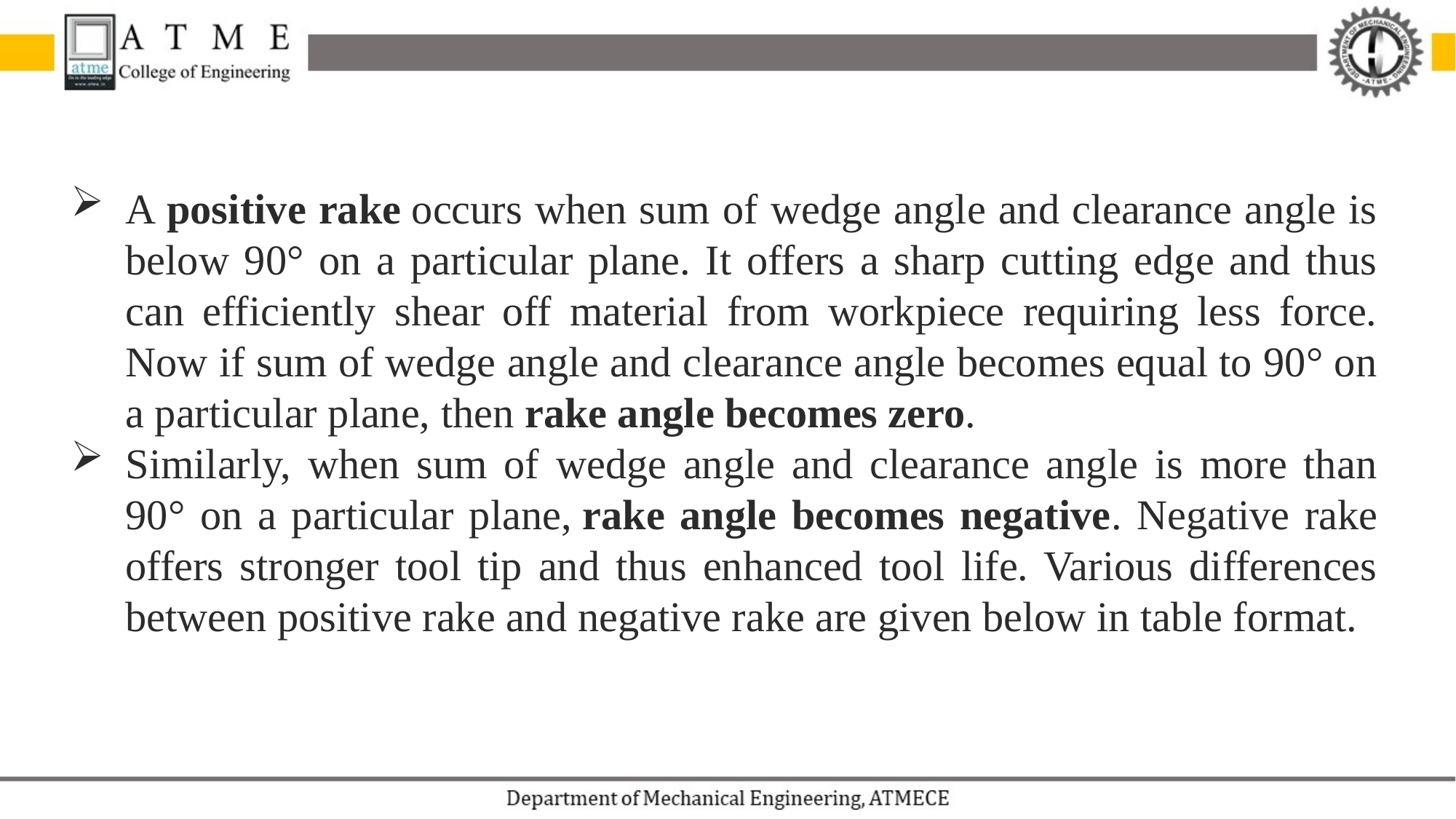

A positive rake occurs when sum of wedge angle and clearance angle is below 90° on a particular plane. It offers a sharp cutting edge and thus can efficiently shear off material from workpiece requiring less force. Now if sum of wedge angle and clearance angle becomes equal to 90° on a particular plane, then rake angle becomes zero.
Similarly, when sum of wedge angle and clearance angle is more than 90° on a particular plane, rake angle becomes negative. Negative rake offers stronger tool tip and thus enhanced tool life. Various differences between positive rake and negative rake are given below in table format.